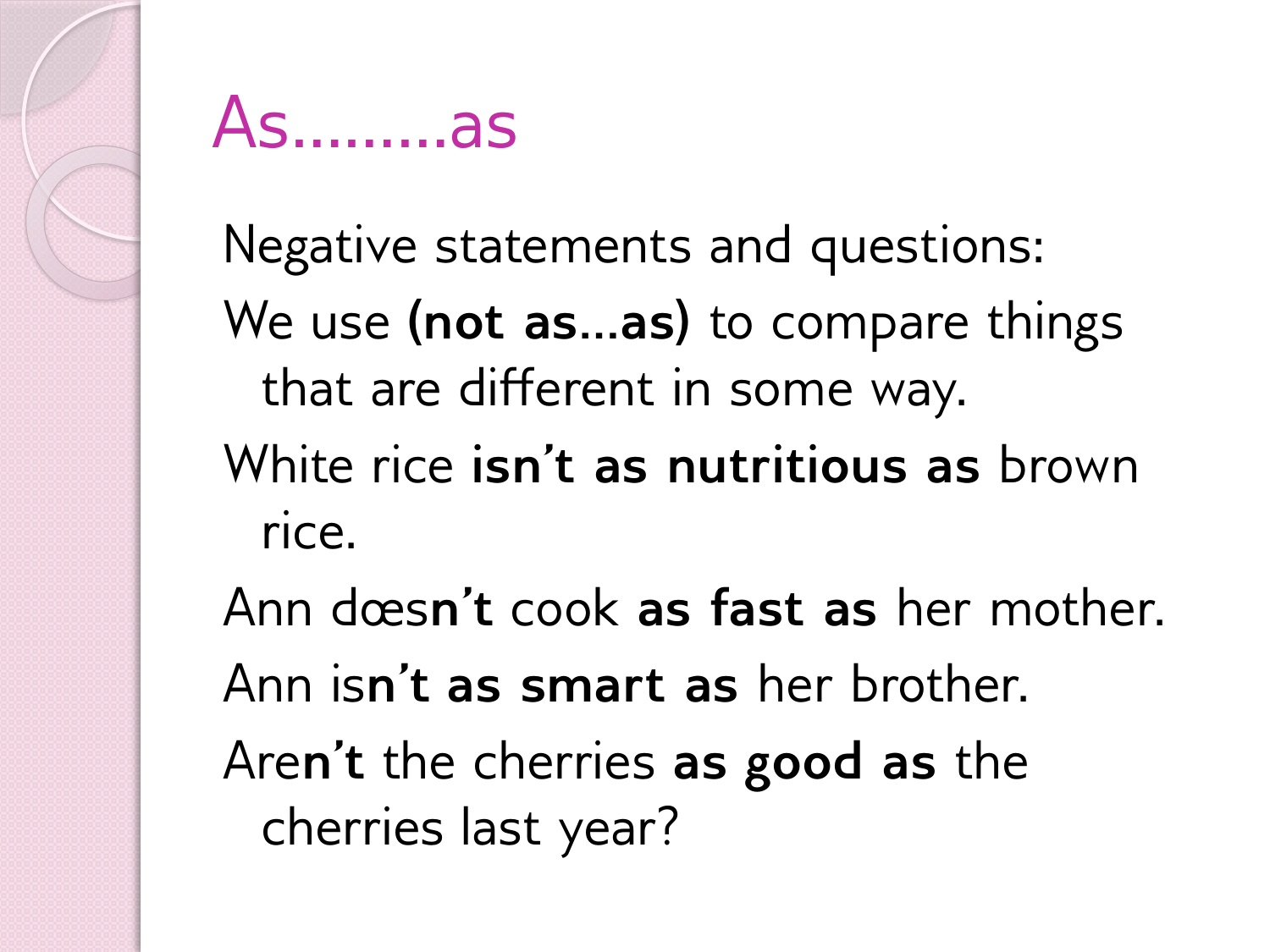

# As………as
Negative statements and questions:
We use (not as…as) to compare things that are different in some way.
White rice isn’t as nutritious as brown rice.
Ann doesn’t cook as fast as her mother.
Ann isn’t as smart as her brother.
Aren’t the cherries as good as the cherries last year?